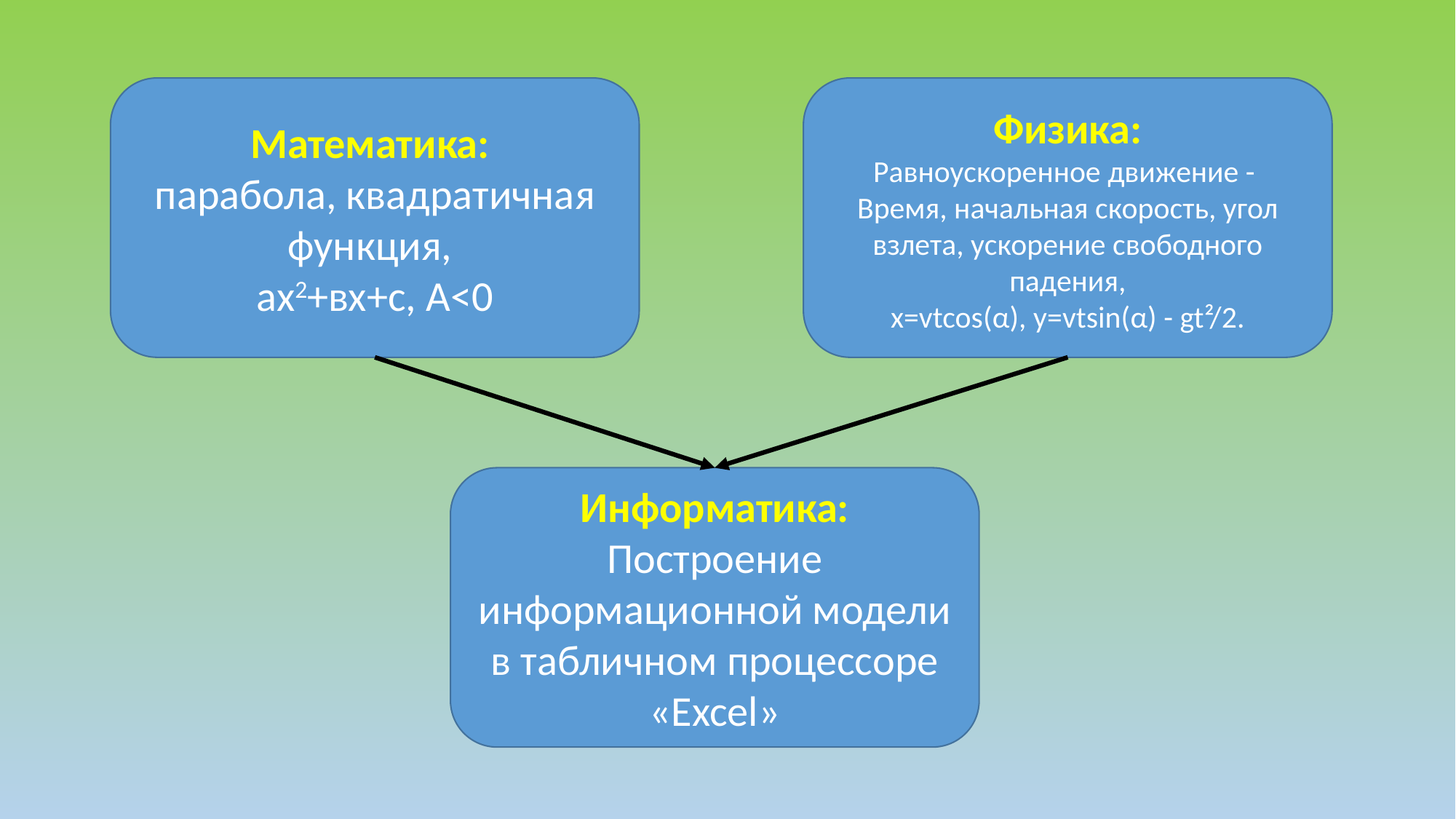

Математика:
парабола, квадратичная функция,
ах2+вх+с, А<0
Физика:
Равноускоренное движение -
Время, начальная скорость, угол взлета, ускорение свободного падения,
х=vtcos(α), y=vtsin(α) - gt²/2.
Информатика:
Построение информационной модели в табличном процессоре «Excel»